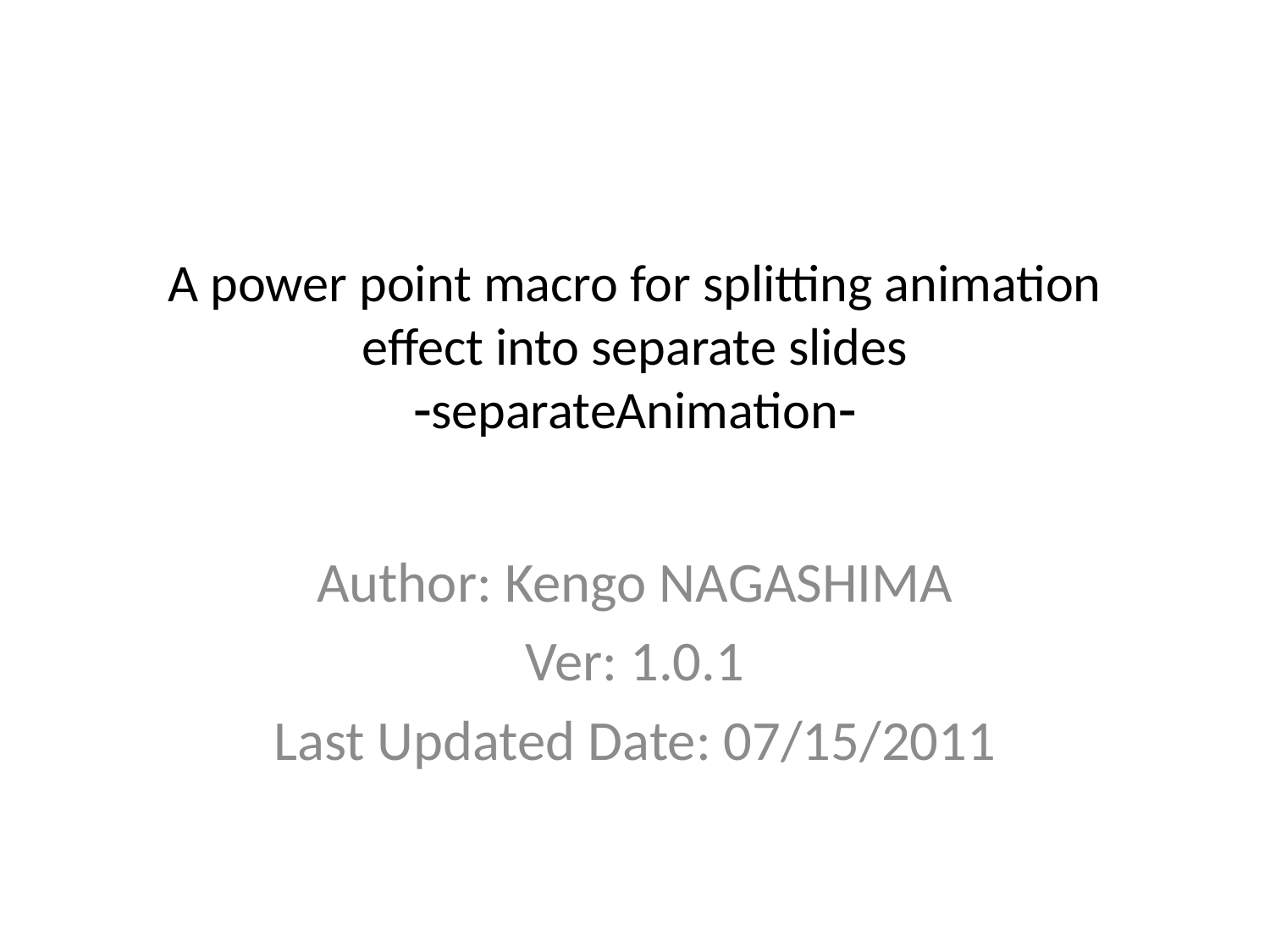

# A power point macro for splitting animation effect into separate slides −separateAnimation−
Author: Kengo NAGASHIMA
Ver: 1.0.1
Last Updated Date: 07/15/2011